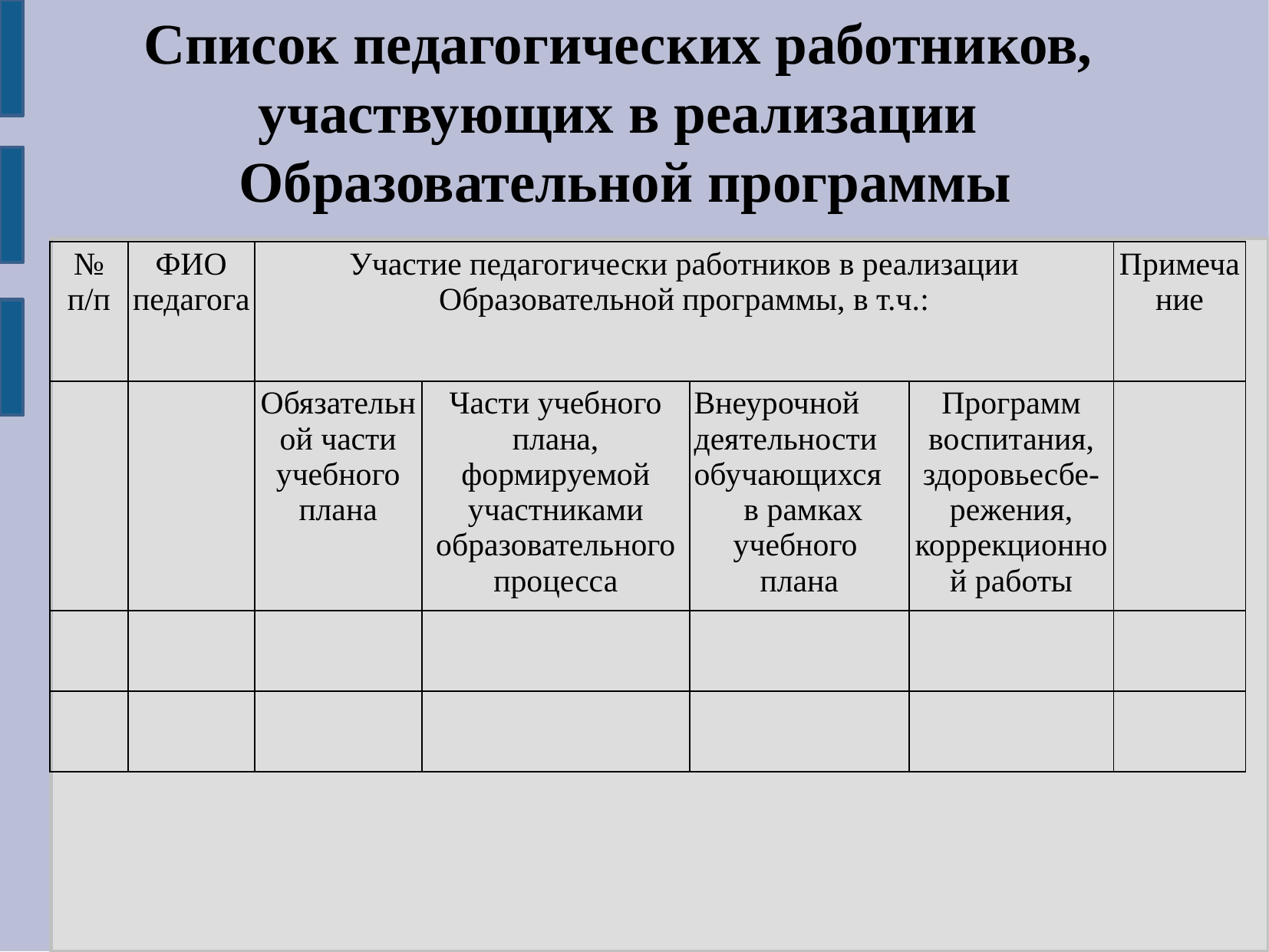

Список педагогических работников,
участвующих в реализации
Образовательной программы
| № п/п | ФИО педагога | Участие педагогически работников в реализации Образовательной программы, в т.ч.: |  |  |  | Примечание |
| --- | --- | --- | --- | --- | --- | --- |
|  |  | Обязательной части учебного плана | Части учебного плана, формируемой участниками образовательного процесса | Внеурочной деятельности обучающихся в рамках учебного плана | Программ воспитания, здоровьесбе-режения, коррекционной работы |  |
|  |  |  |  |  |  |  |
|  |  |  |  |  |  |  |